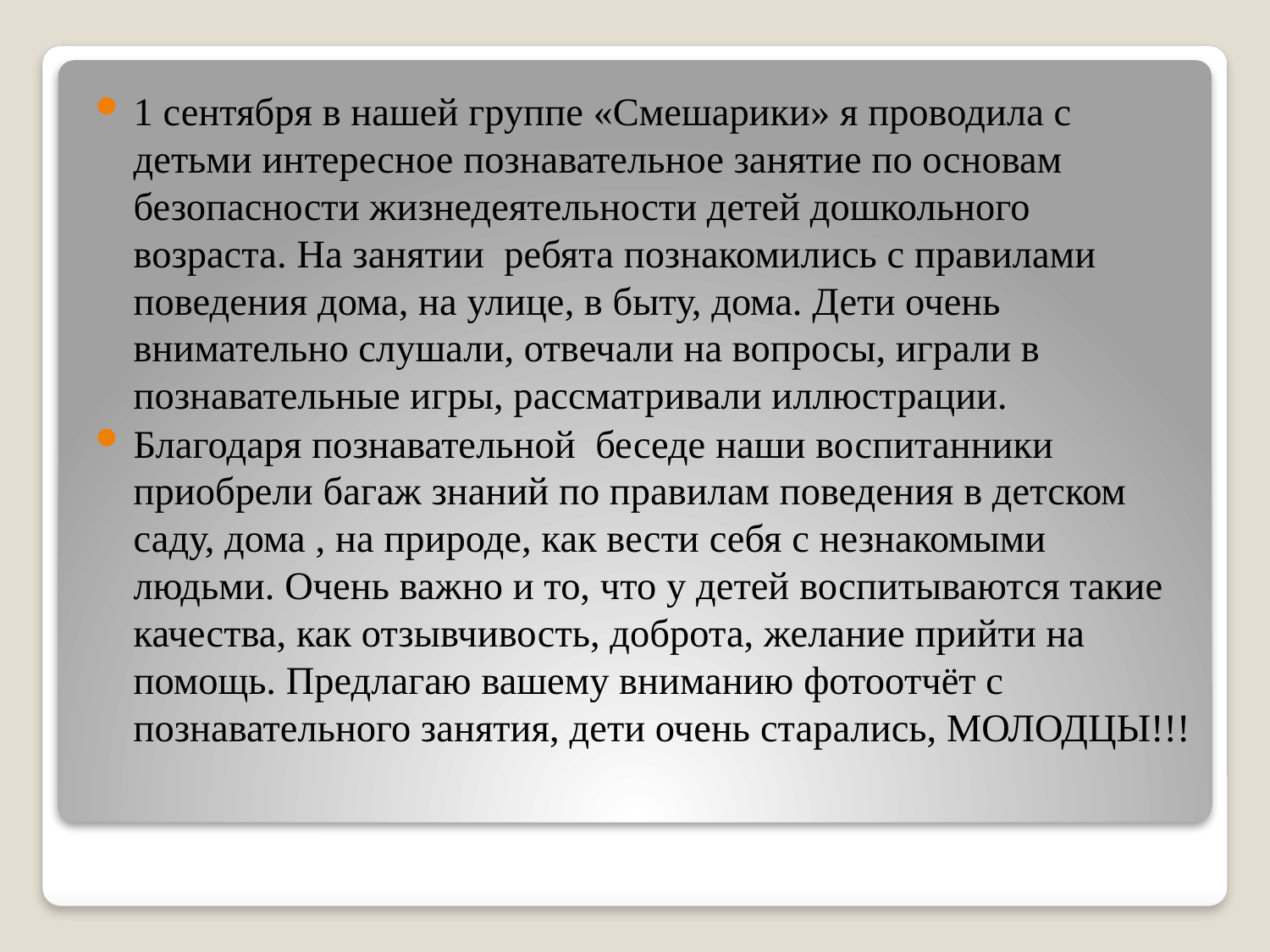

1 сентября в нашей группе «Смешарики» я проводила с детьми интересное познавательное занятие по основам безопасности жизнедеятельности детей дошкольного возраста. На занятии  ребята познакомились с правилами поведения дома, на улице, в быту, дома. Дети очень внимательно слушали, отвечали на вопросы, играли в познавательные игры, рассматривали иллюстрации.
Благодаря познавательной  беседе наши воспитанники приобрели багаж знаний по правилам поведения в детском саду, дома , на природе, как вести себя с незнакомыми людьми. Очень важно и то, что у детей воспитываются такие качества, как отзывчивость, доброта, желание прийти на помощь. Предлагаю вашему вниманию фотоотчёт с познавательного занятия, дети очень старались, МОЛОДЦЫ!!!